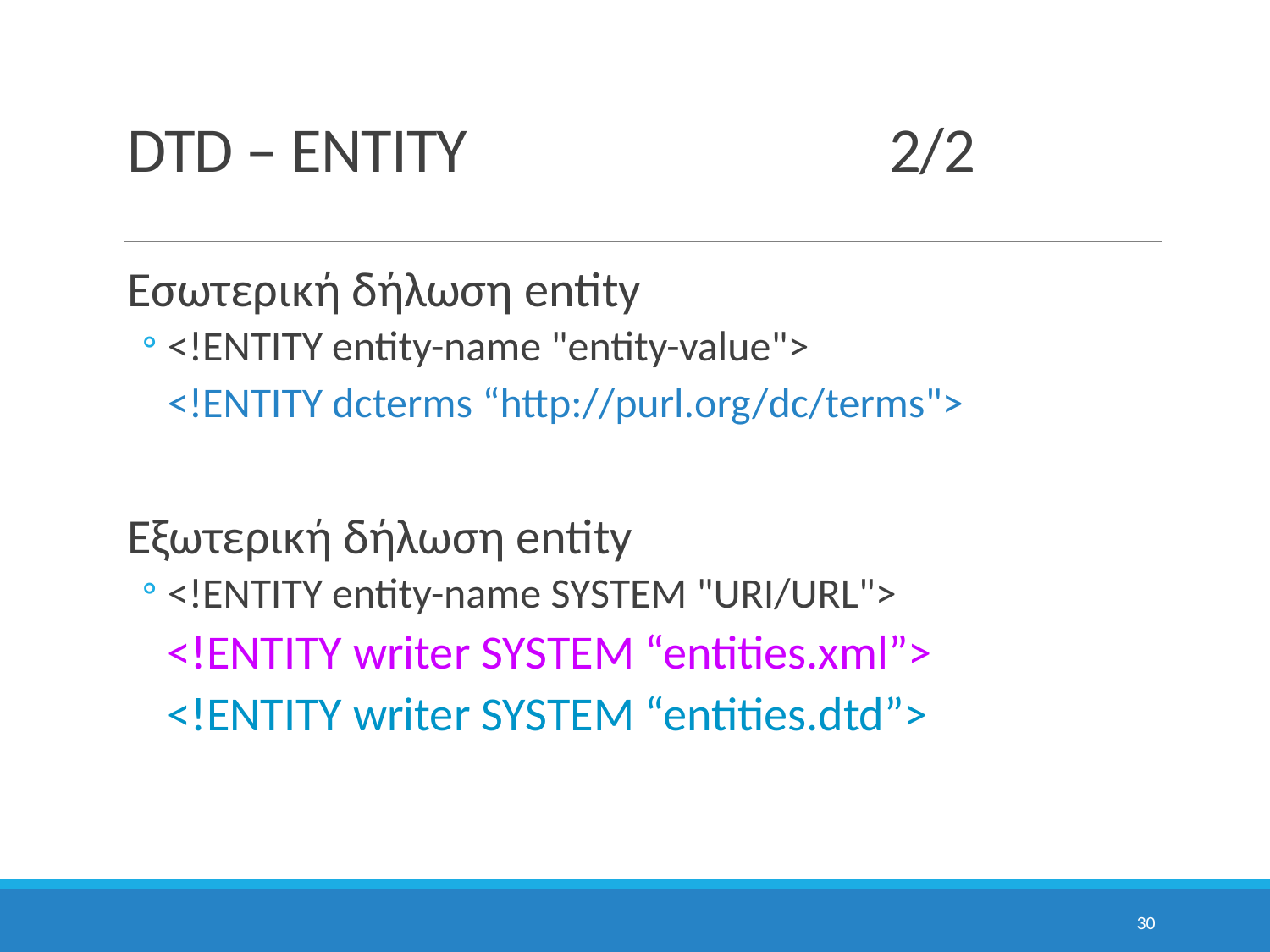

# DTD – ΕΝΤΙΤΥ				2/2
Εσωτερική δήλωση entity
<!ENTITY entity-name "entity-value">
	<!ENTITY dcterms “http://purl.org/dc/terms">

Εξωτερική δήλωση entity
<!ENTITY entity-name SYSTEM "URI/URL">
<!ENTITY writer SYSTEM “entities.xml”>
<!ENTITY writer SYSTEM “entities.dtd”>
30